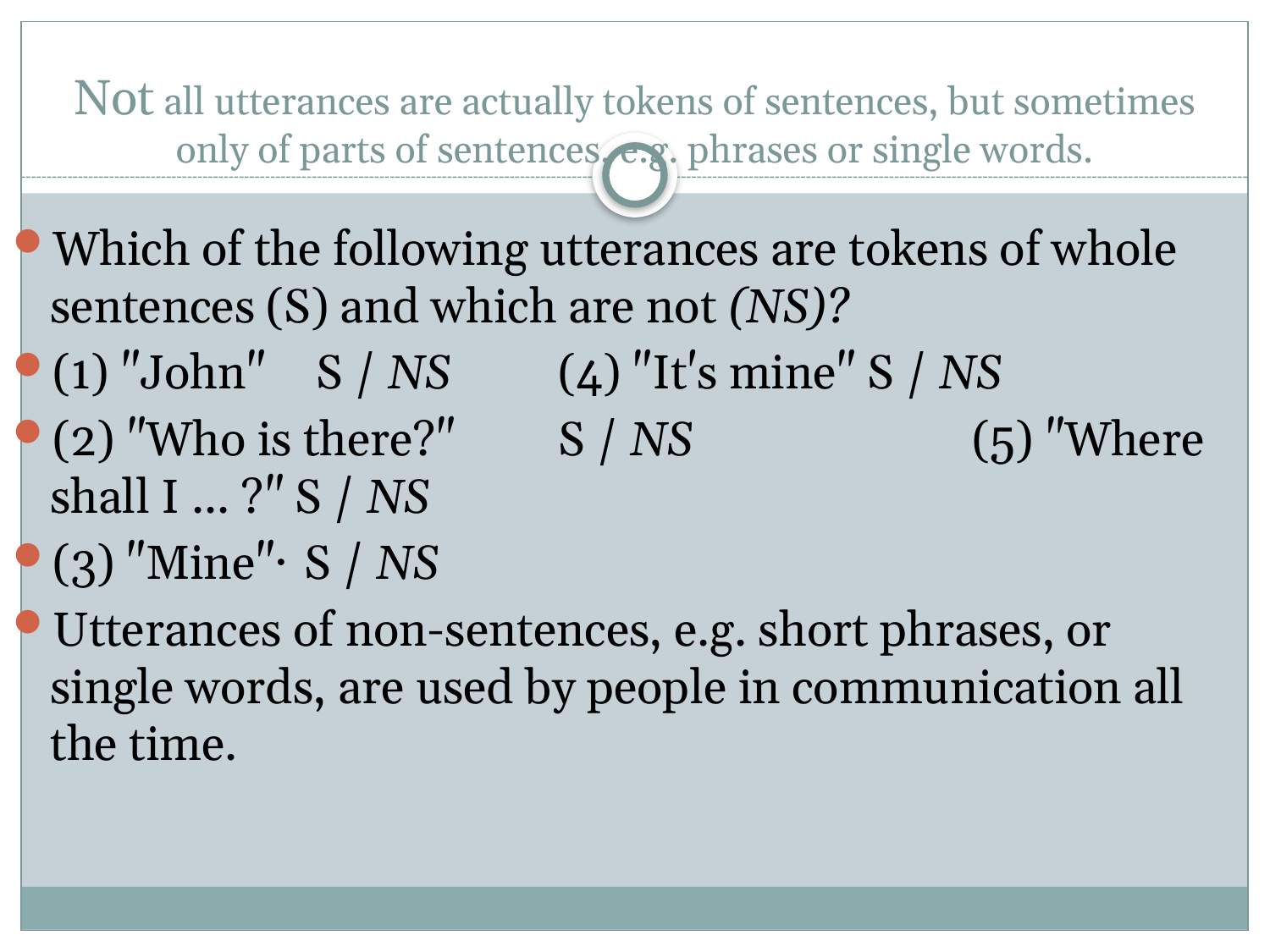

# Not all utterances are actually tokens of sentences, but sometimes only of parts of sentences, e.g. phrases or single words.
Which of the following utterances are tokens of whole sentences (S) and which are not (NS)?
(1) "John" 	 S / NS 	(4) "It's mine" S / NS
(2) "Who is there?" 	S / NS 	              (5) "Where shall I ... ?" S / NS
(3) "Mine"· 	S / NS
Utterances of non-sentences, e.g. short phrases, or single words, are used by people in communication all the time.